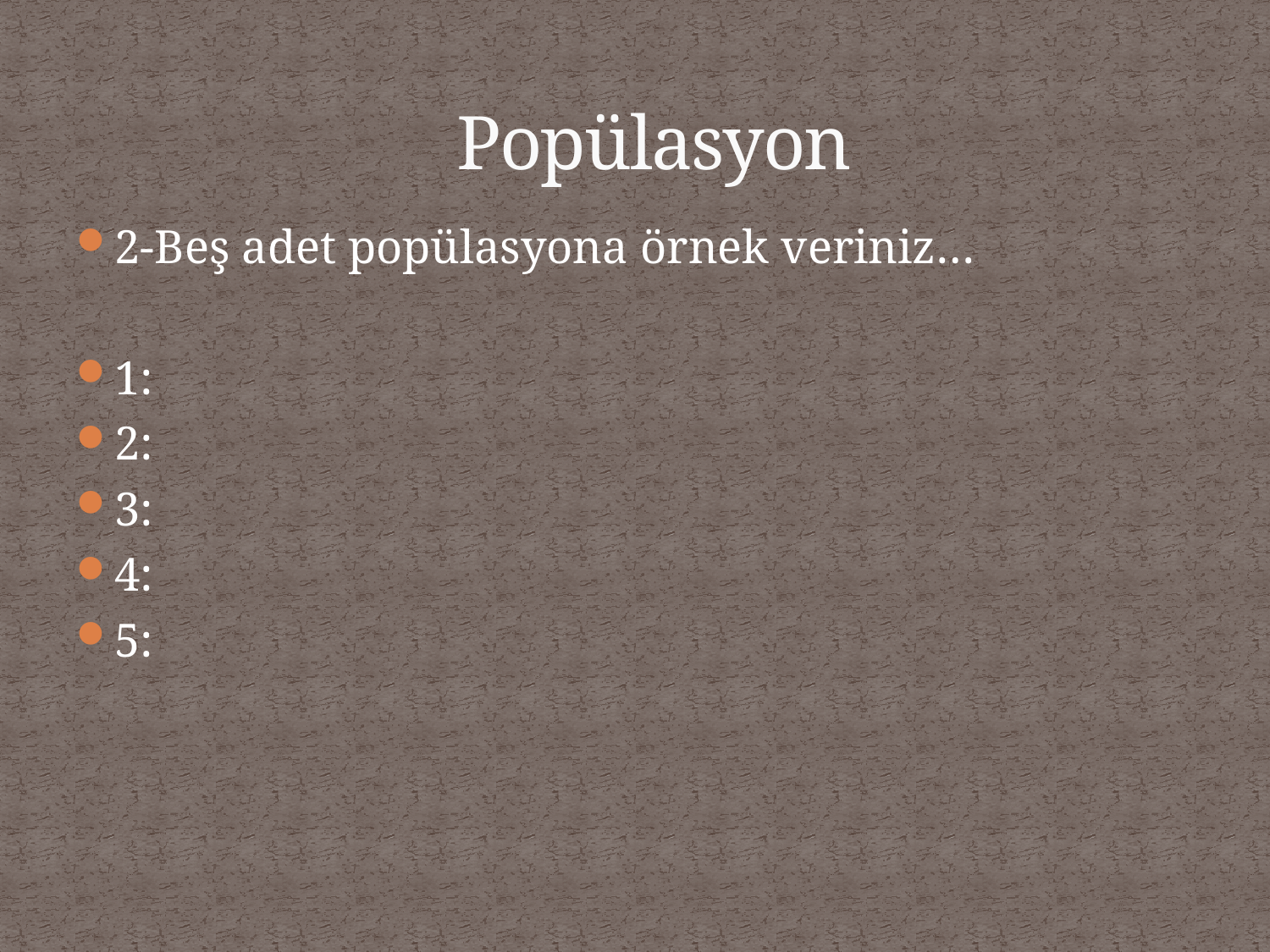

# Popülasyon
2-Beş adet popülasyona örnek veriniz…

1:
2:
3:
4:
5: